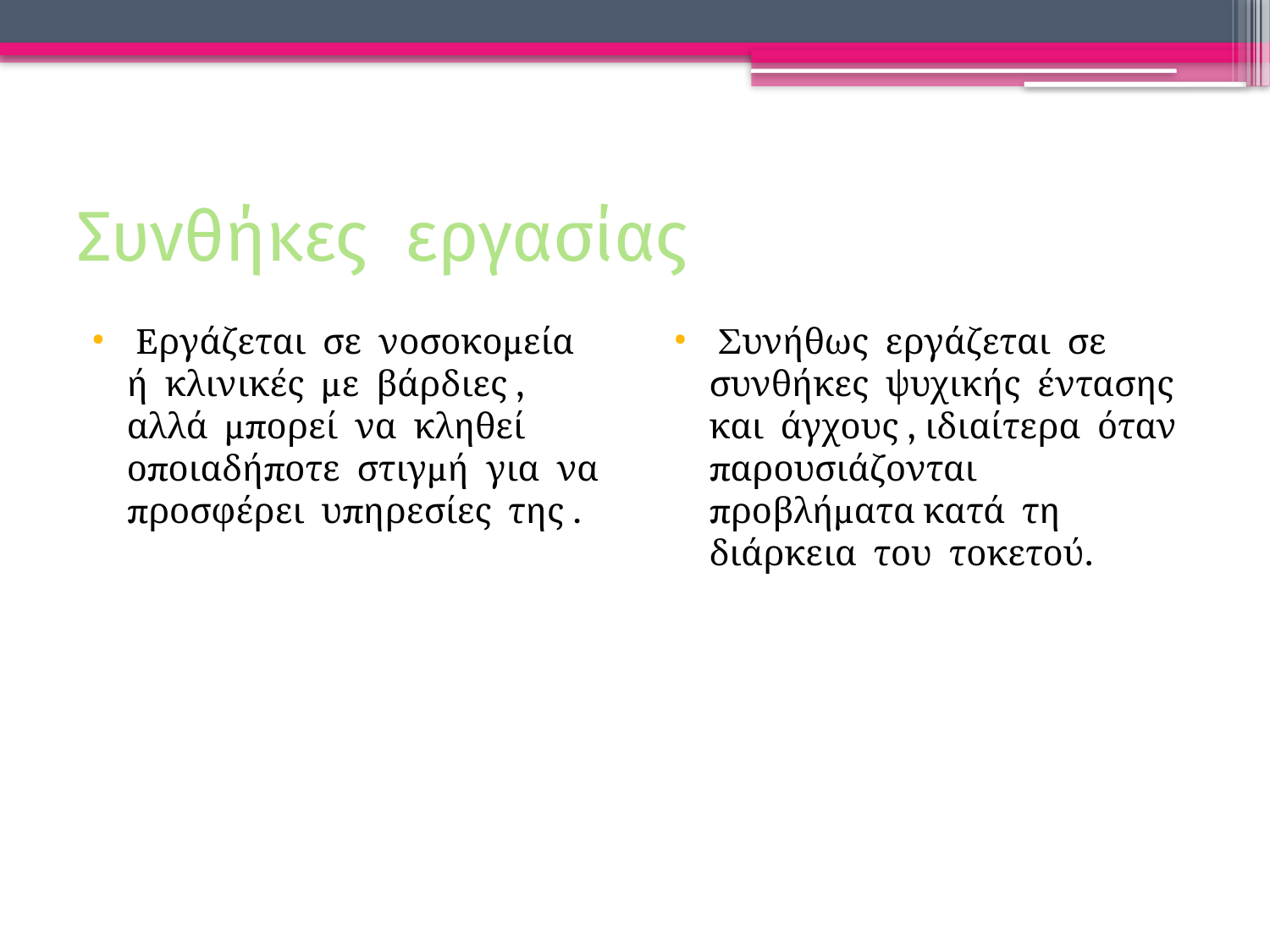

# Συνθήκες  εργασίας
 Εργάζεται  σε  νοσοκομεία  ή  κλινικές  με  βάρδιες , αλλά  μπορεί  να  κληθεί  οποιαδήποτε  στιγμή  για  να  προσφέρει  υπηρεσίες  της .
 Συνήθως  εργάζεται  σε  συνθήκες  ψυχικής  έντασης  και  άγχους , ιδιαίτερα  όταν  παρουσιάζονται  προβλήματα κατά  τη  διάρκεια  του  τοκετού.